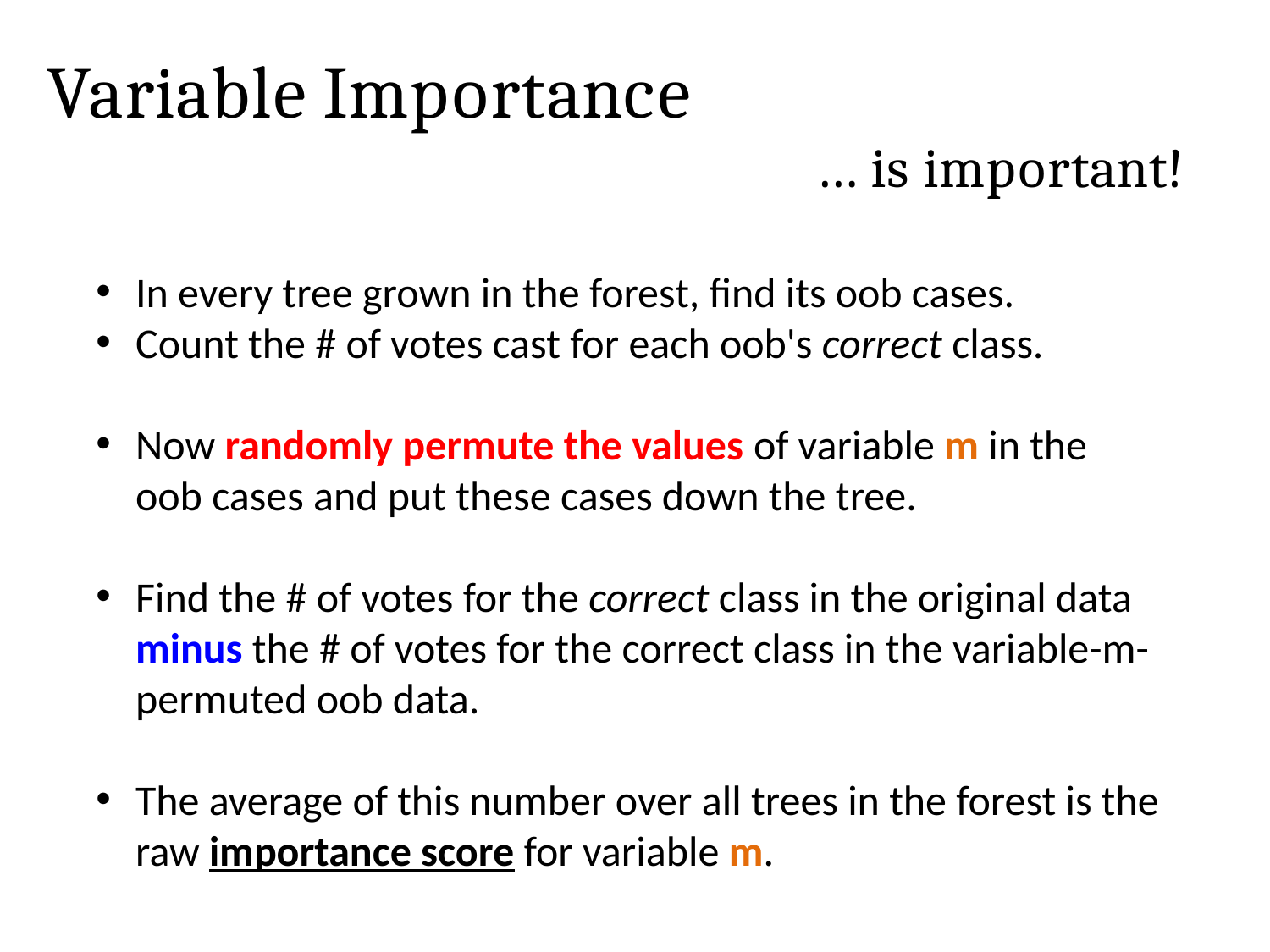

Variable Importance
… is important!
In every tree grown in the forest, find its oob cases.
Count the # of votes cast for each oob's correct class.

Now randomly permute the values of variable m in the oob cases and put these cases down the tree.

Find the # of votes for the correct class in the original data minus the # of votes for the correct class in the variable-m-permuted oob data.

The average of this number over all trees in the forest is the raw importance score for variable m.